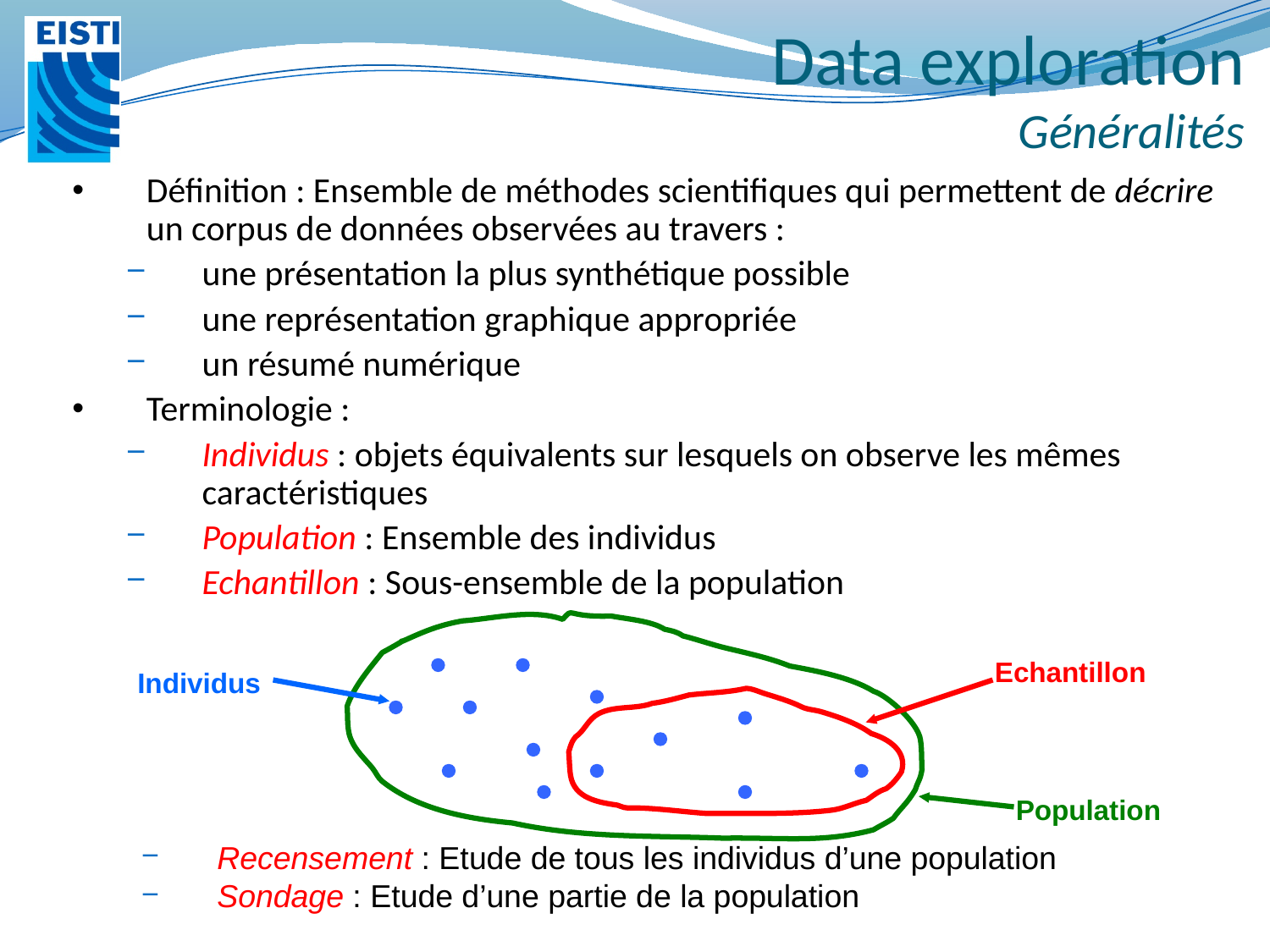

# Data exploration Généralités
Définition : Ensemble de méthodes scientifiques qui permettent de décrire un corpus de données observées au travers :
une présentation la plus synthétique possible
une représentation graphique appropriée
un résumé numérique
Terminologie :
Individus : objets équivalents sur lesquels on observe les mêmes caractéristiques
Population : Ensemble des individus
Echantillon : Sous-ensemble de la population

Echantillon
Individus

Population

Recensement : Etude de tous les individus d’une population
Sondage : Etude d’une partie de la population